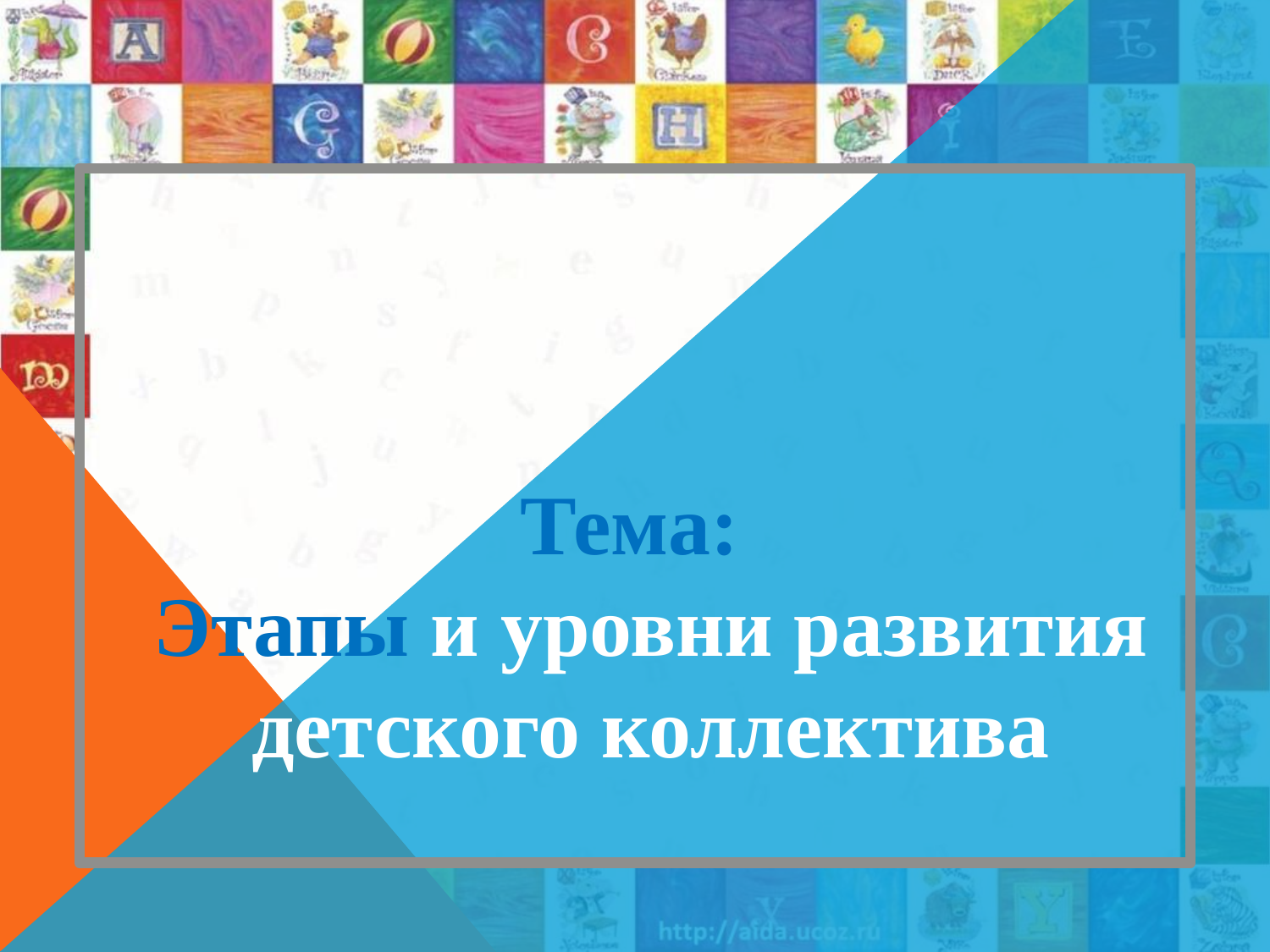

# Тема: Этапы и уровни развития детского коллектива